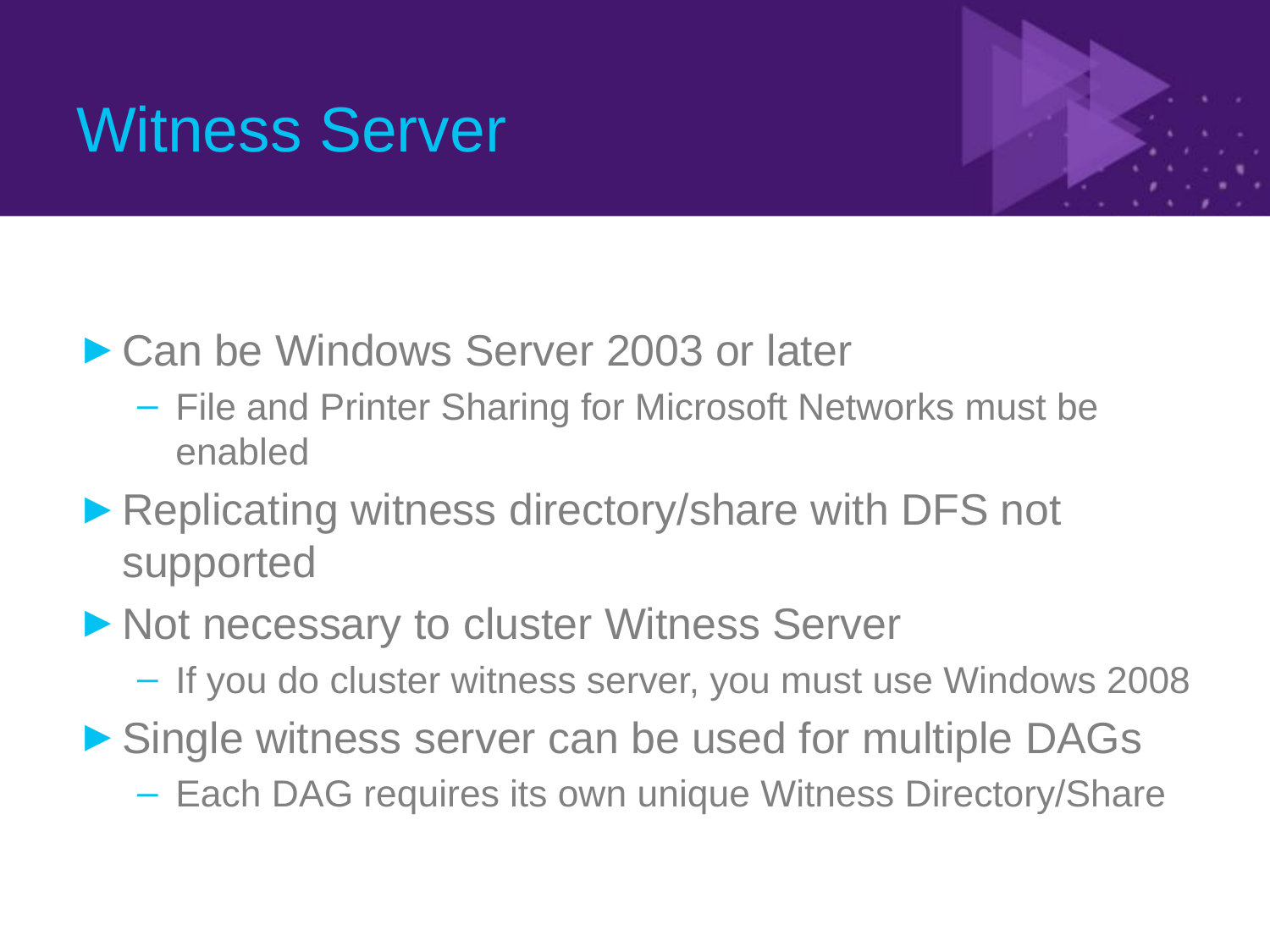

# Witness Server
Can be Windows Server 2003 or later
File and Printer Sharing for Microsoft Networks must be enabled
Replicating witness directory/share with DFS not supported
Not necessary to cluster Witness Server
If you do cluster witness server, you must use Windows 2008
Single witness server can be used for multiple DAGs
Each DAG requires its own unique Witness Directory/Share